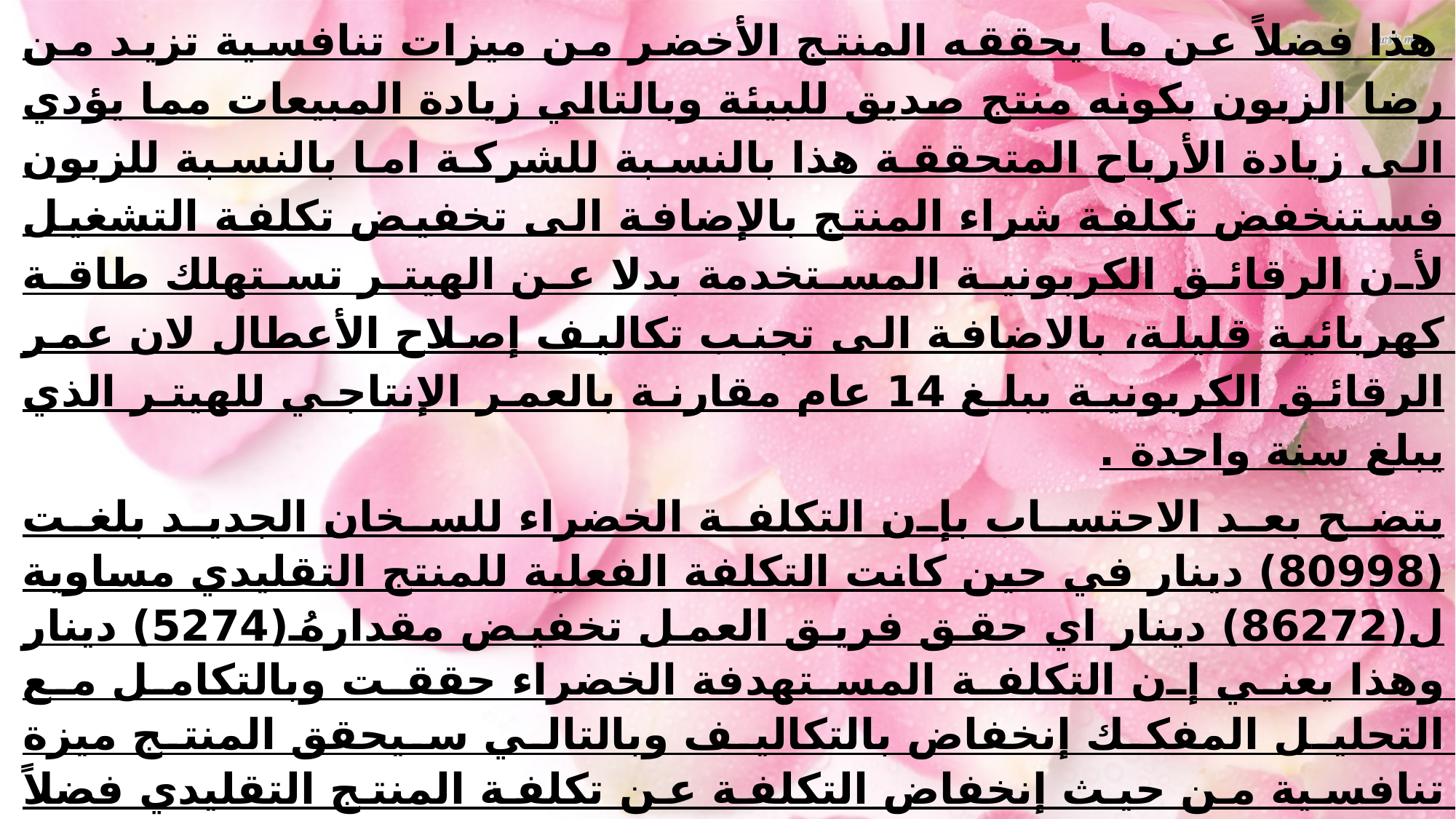

هذا فضلاً عن ما يحققه المنتج الأخضر من ميزات تنافسية تزيد من رضا الزبون بكونه منتج صديق للبيئة وبالتالي زيادة المبيعات مما يؤدي الى زيادة الأرباح المتحققة هذا بالنسبة للشركة اما بالنسبة للزبون فستنخفض تكلفة شراء المنتج بالإضافة الى تخفيض تكلفة التشغيل لأن الرقائق الكربونية المستخدمة بدلا عن الهيتر تستهلك طاقة كهربائية قليلة، بالاضافة الى تجنب تكاليف إصلاح الأعطال لان عمر الرقائق الكربونية يبلغ 14 عام مقارنة بالعمر الإنتاجي للهيتر الذي يبلغ سنة واحدة .
يتضح بعد الاحتساب بإن التكلفة الخضراء للسخان الجديد بلغت (80998) دينار في حين كانت التكلفة الفعلية للمنتج التقليدي مساوية ل(86272) دينار اي حقق فريق العمل تخفيض مقدارهُ(5274) دينار وهذا يعني إن التكلفة المستهدفة الخضراء حققت وبالتكامل مع التحليل المفكك إنخفاض بالتكاليف وبالتالي سيحقق المنتج ميزة تنافسية من حيث إنخفاض التكلفة عن تكلفة المنتج التقليدي فضلاً عن المميزات البيئية التي يرغبها الزبون خصوصا المتعلقة بتخفيض الطاقة الكهربائية.
وقامت الباحثة بتجارب معملية مع الفنيين والمهندسيين في قسم السيطرة النوعية لإختبار الطاقة الكهربائية المستهلكة نتيجة استخدام الرقائق الكربونية بدلاً من الهيتر بالإضافة الى إختبار قدرتها على التسخين.